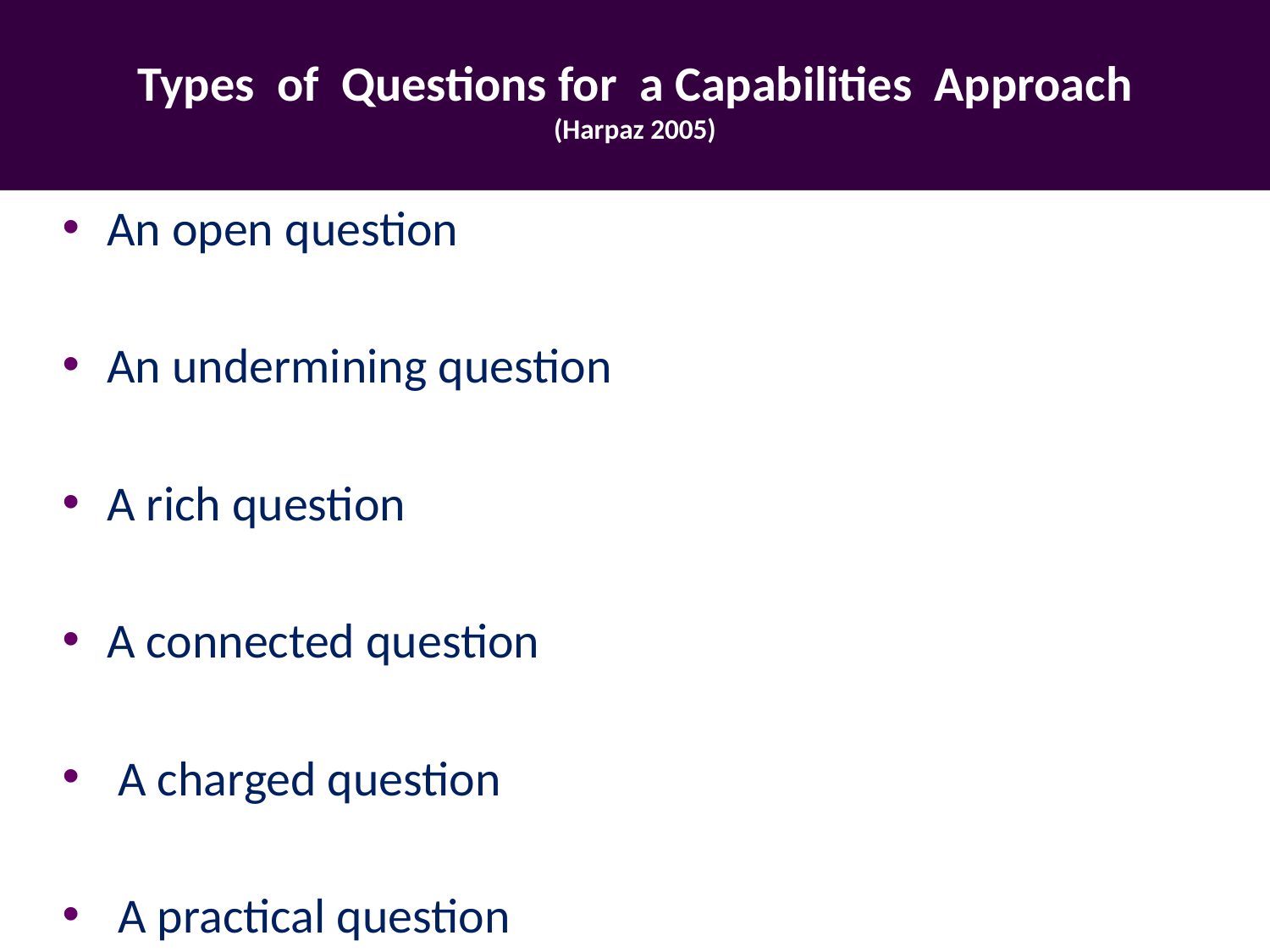

# Types  of  Questions for  a Capabilities  Approach (Harpaz 2005)
An open question

An undermining question

A rich question

A connected question

 A charged question

 A practical question